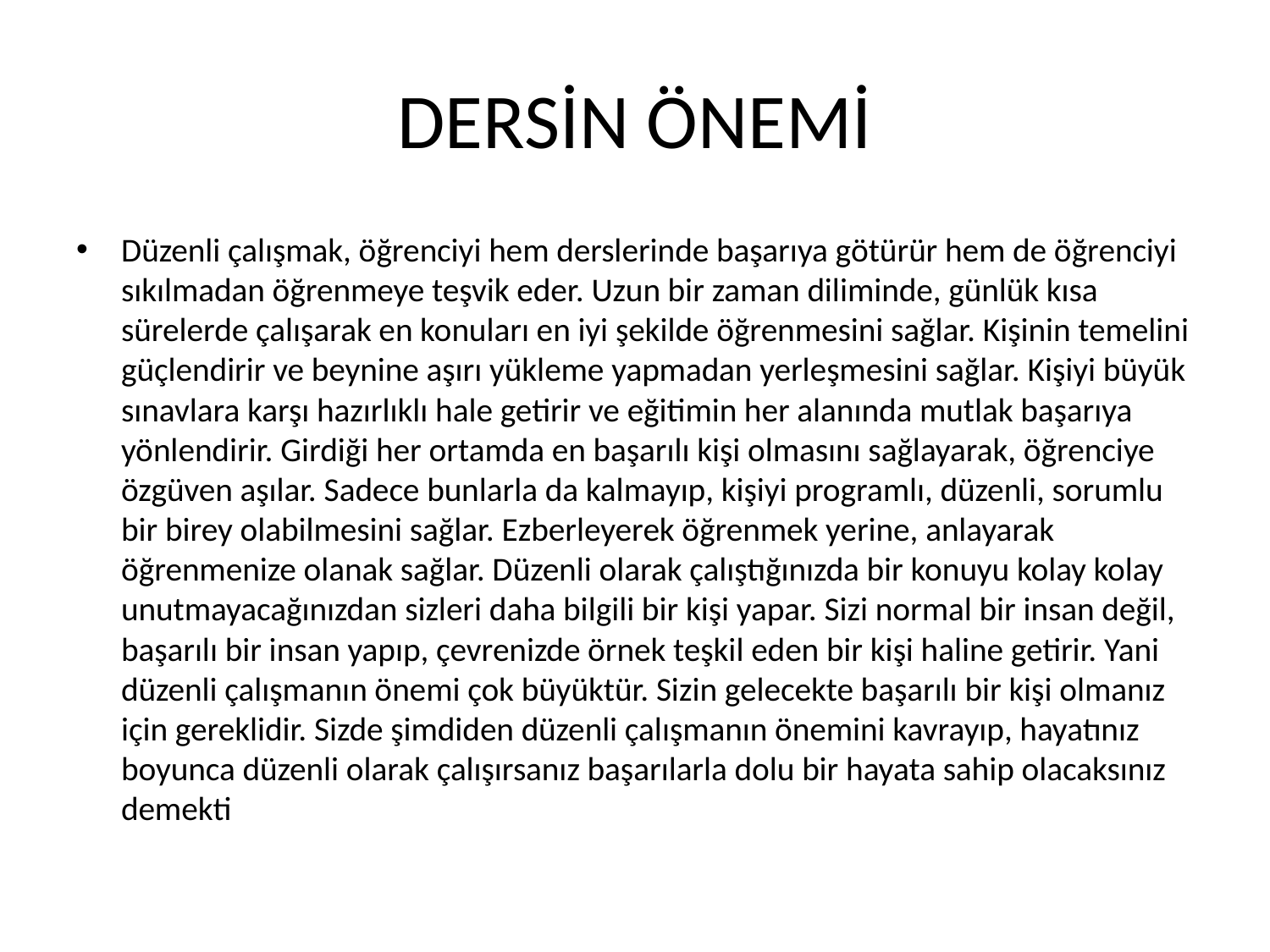

# DERSİN ÖNEMİ
Düzenli çalışmak, öğrenciyi hem derslerinde başarıya götürür hem de öğrenciyi sıkılmadan öğrenmeye teşvik eder. Uzun bir zaman diliminde, günlük kısa sürelerde çalışarak en konuları en iyi şekilde öğrenmesini sağlar. Kişinin temelini güçlendirir ve beynine aşırı yükleme yapmadan yerleşmesini sağlar. Kişiyi büyük sınavlara karşı hazırlıklı hale getirir ve eğitimin her alanında mutlak başarıya yönlendirir. Girdiği her ortamda en başarılı kişi olmasını sağlayarak, öğrenciye özgüven aşılar. Sadece bunlarla da kalmayıp, kişiyi programlı, düzenli, sorumlu bir birey olabilmesini sağlar. Ezberleyerek öğrenmek yerine, anlayarak öğrenmenize olanak sağlar. Düzenli olarak çalıştığınızda bir konuyu kolay kolay unutmayacağınızdan sizleri daha bilgili bir kişi yapar. Sizi normal bir insan değil, başarılı bir insan yapıp, çevrenizde örnek teşkil eden bir kişi haline getirir. Yani düzenli çalışmanın önemi çok büyüktür. Sizin gelecekte başarılı bir kişi olmanız için gereklidir. Sizde şimdiden düzenli çalışmanın önemini kavrayıp, hayatınız boyunca düzenli olarak çalışırsanız başarılarla dolu bir hayata sahip olacaksınız demekti